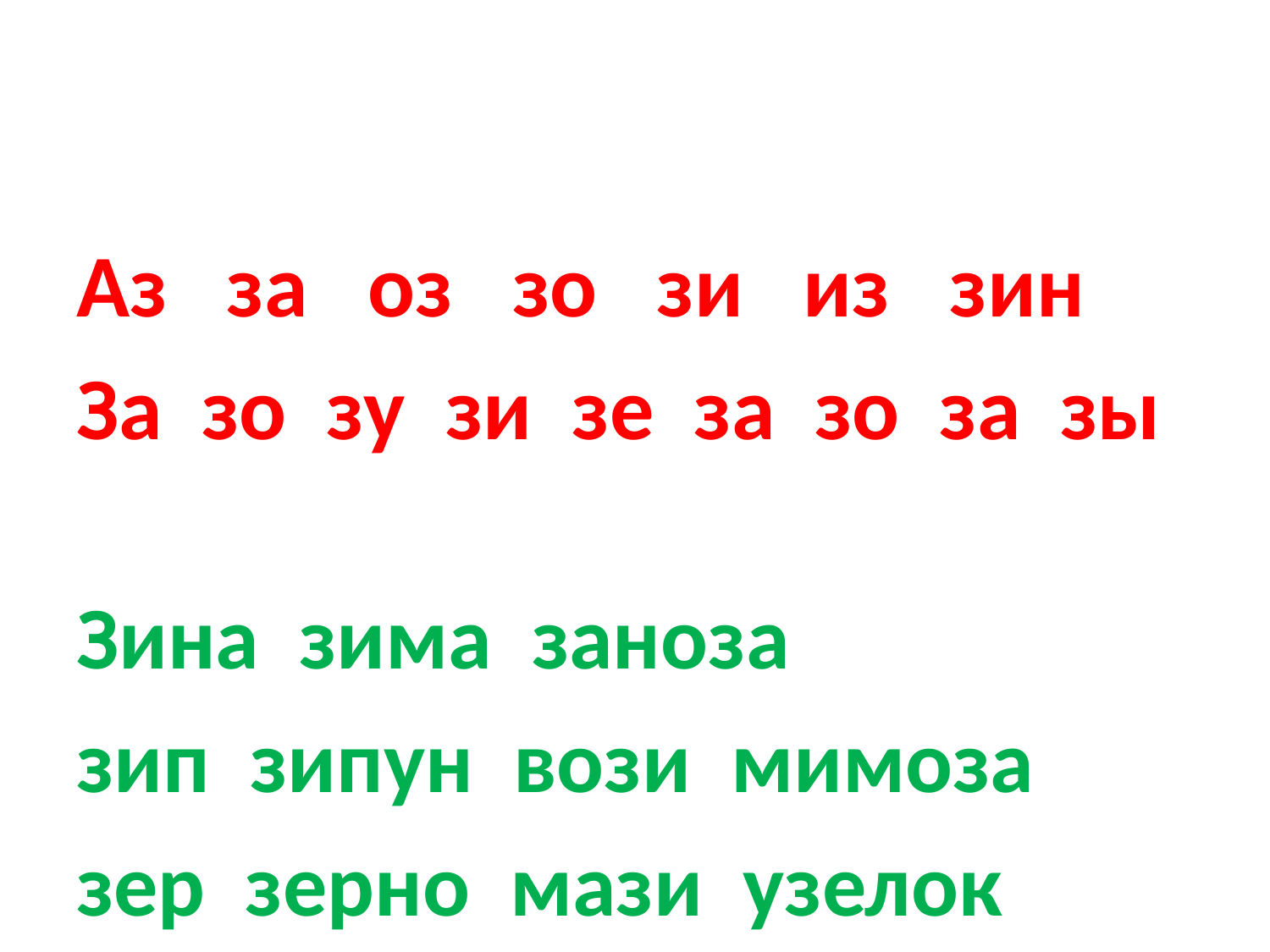

#
Аз   за   оз   зо   зи   из   зин
За  зо  зу  зи  зе  за  зо  за  зы
Зина  зима  заноза
зип  зипун  вози  мимоза
зер  зерно  мази  узелок